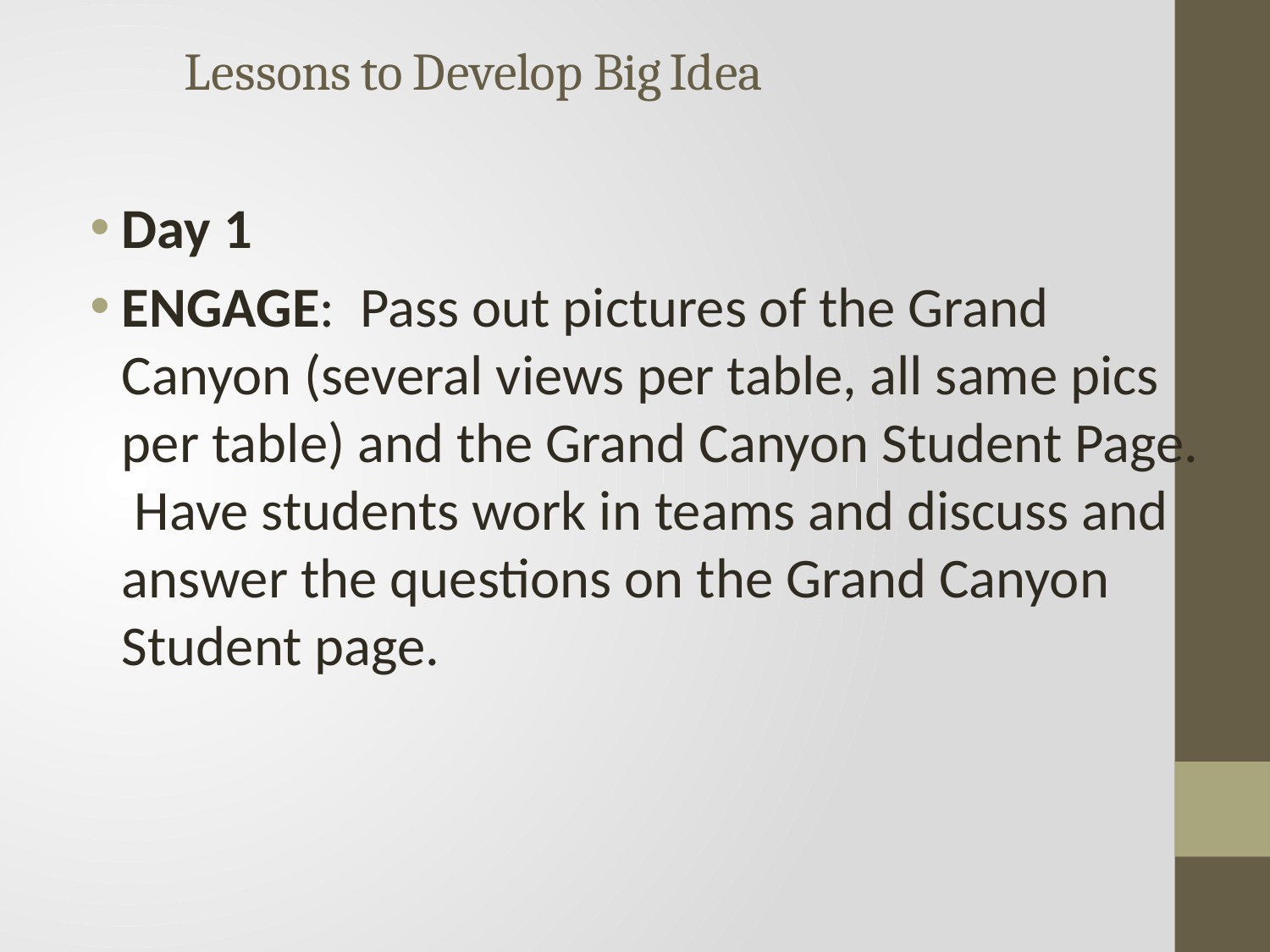

# Lessons to Develop Big Idea

Day 1
ENGAGE:  Pass out pictures of the Grand Canyon (several views per table, all same pics per table) and the Grand Canyon Student Page.  Have students work in teams and discuss and answer the questions on the Grand Canyon Student page.